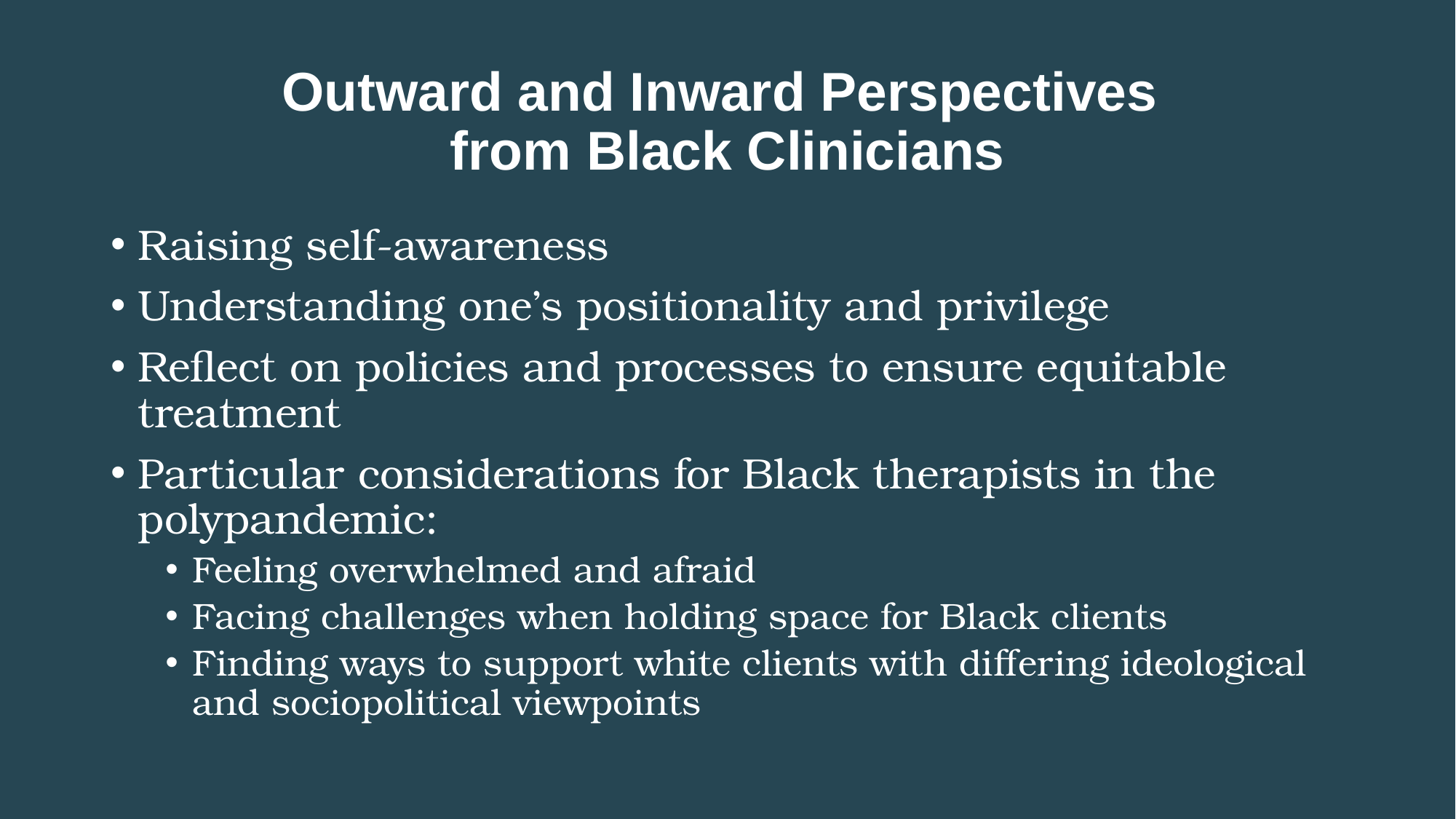

# Outward and Inward Perspectives from Black Clinicians
Raising self-awareness
Understanding one’s positionality and privilege
Reflect on policies and processes to ensure equitable treatment
Particular considerations for Black therapists in the polypandemic:
Feeling overwhelmed and afraid
Facing challenges when holding space for Black clients
Finding ways to support white clients with differing ideological and sociopolitical viewpoints